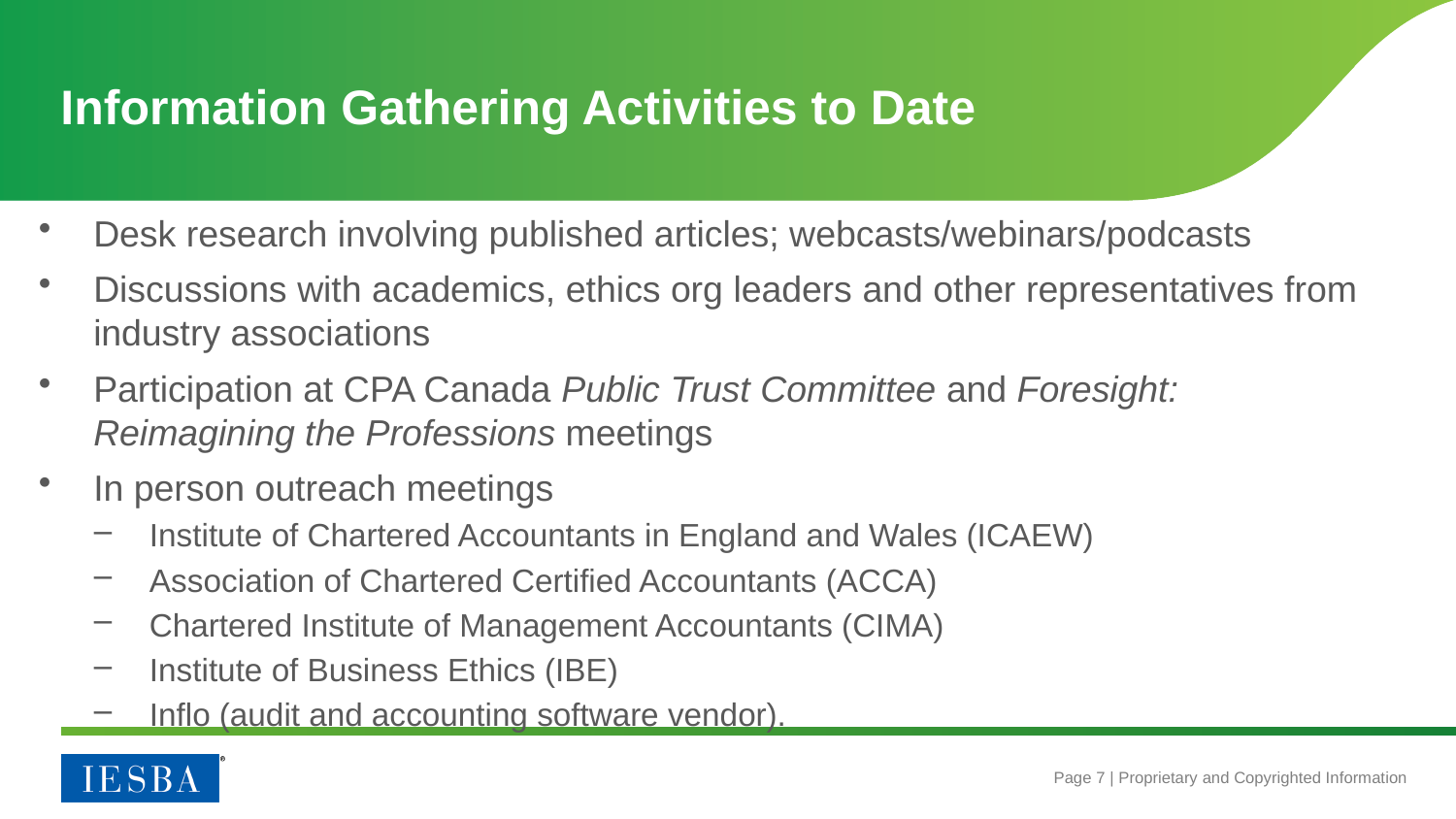

# Information Gathering Activities to Date
Desk research involving published articles; webcasts/webinars/podcasts
Discussions with academics, ethics org leaders and other representatives from  industry associations
Participation at CPA Canada Public Trust Committee and Foresight: Reimagining the Professions meetings
In person outreach meetings
Institute of Chartered Accountants in England and Wales (ICAEW)
Association of Chartered Certified Accountants (ACCA)
Chartered Institute of Management Accountants (CIMA)
Institute of Business Ethics (IBE)
Inflo (audit and accounting software vendor).